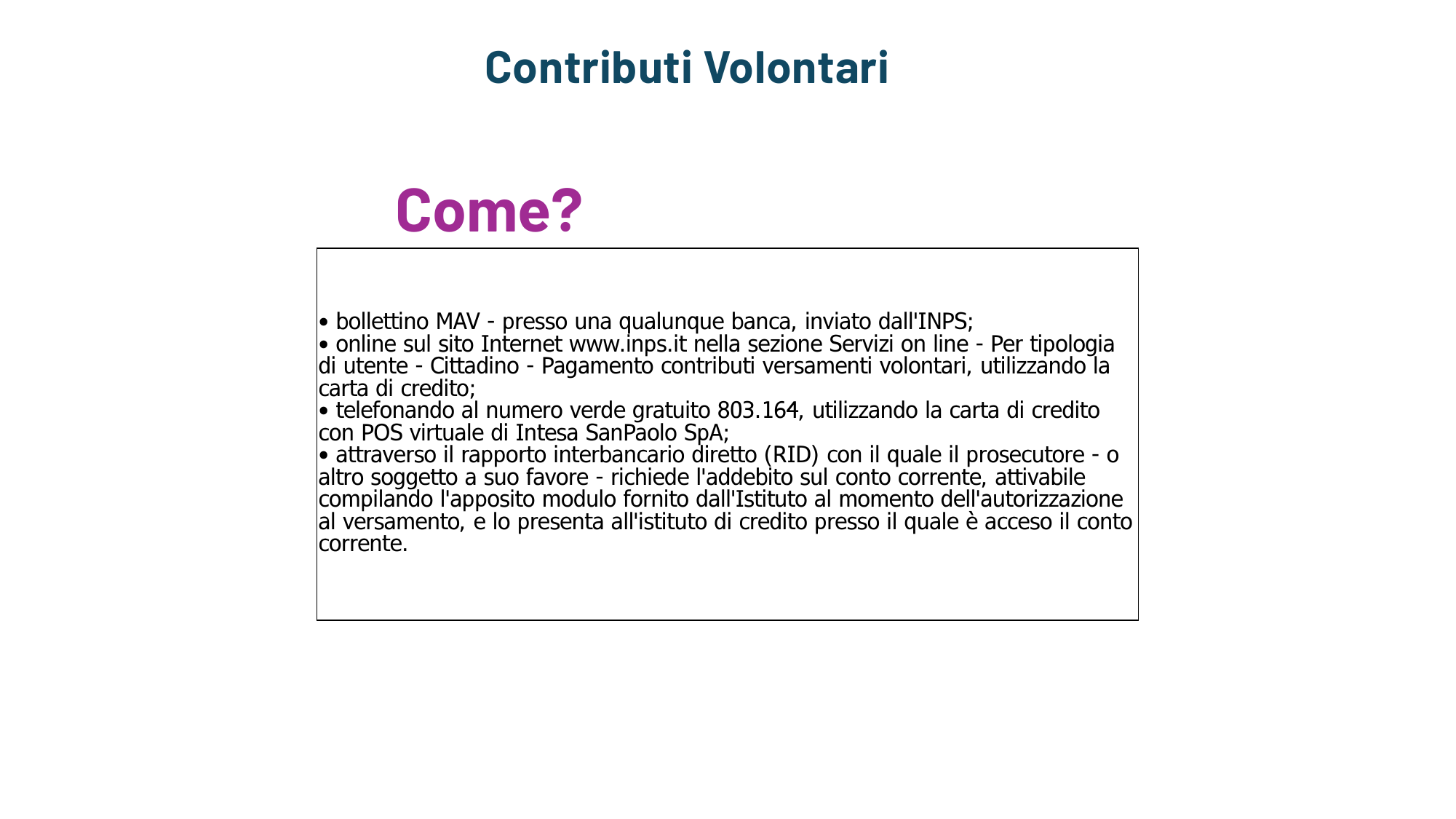

Contributi Volontari
Come?
| • bollettino MAV - presso una qualunque banca, inviato dall'INPS; • online sul sito Internet www.inps.it nella sezione Servizi on line - Per tipologia di utente - Cittadino - Pagamento contributi versamenti volontari, utilizzando la carta di credito; • telefonando al numero verde gratuito 803.164, utilizzando la carta di credito con POS virtuale di Intesa SanPaolo SpA; • attraverso il rapporto interbancario diretto (RID) con il quale il prosecutore - o altro soggetto a suo favore - richiede l'addebito sul conto corrente, attivabile compilando l'apposito modulo fornito dall'Istituto al momento dell'autorizzazione al versamento, e lo presenta all'istituto di credito presso il quale è acceso il conto corrente. |
| --- |